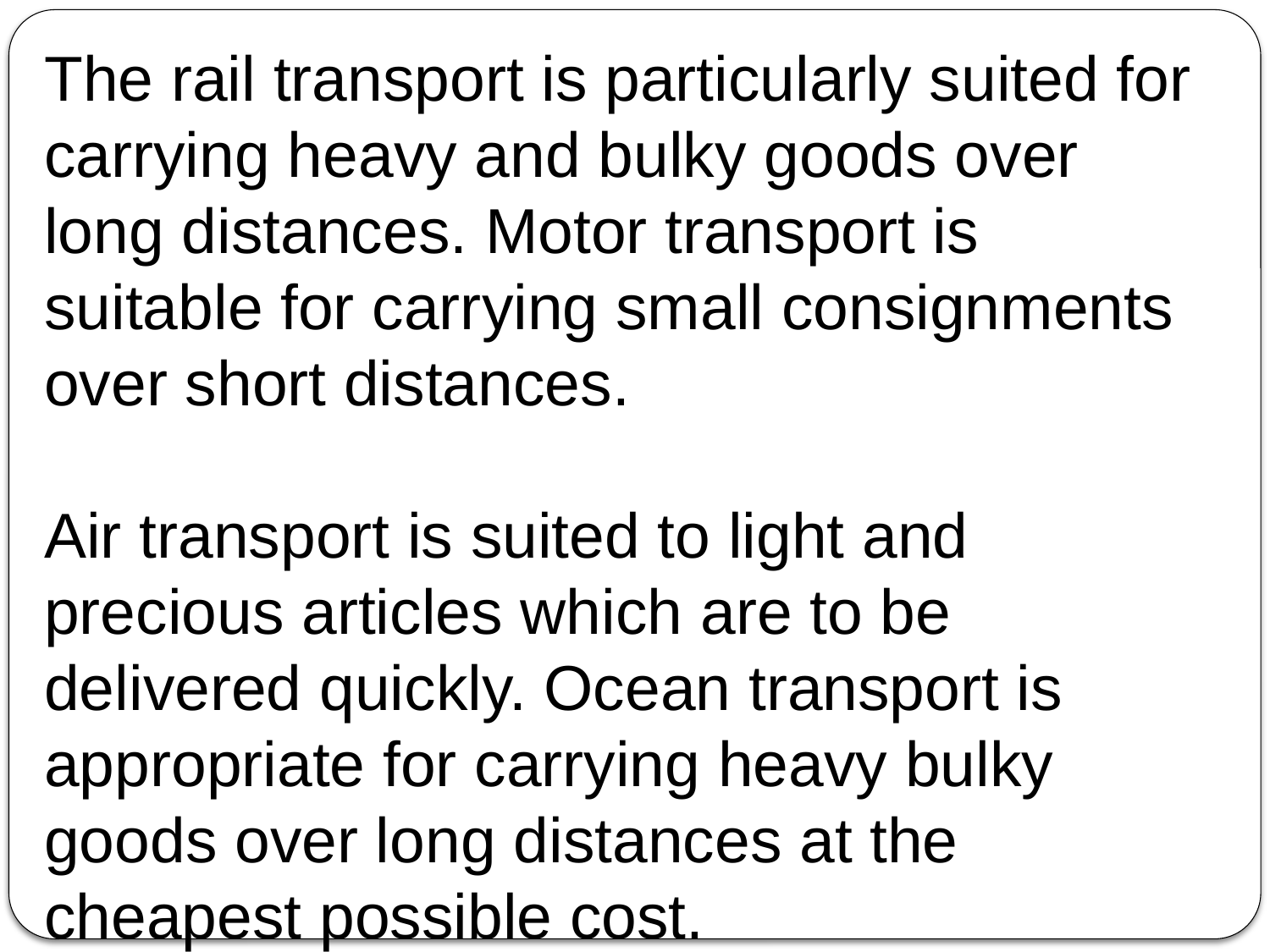

The rail transport is particularly suited for carrying heavy and bulky goods over long distances. Motor transport is suitable for carrying small consignments over short distances.

Air transport is suited to light and precious articles which are to be delivered quickly. Ocean transport is appropriate for carrying heavy bulky goods over long distances at the cheapest possible cost.